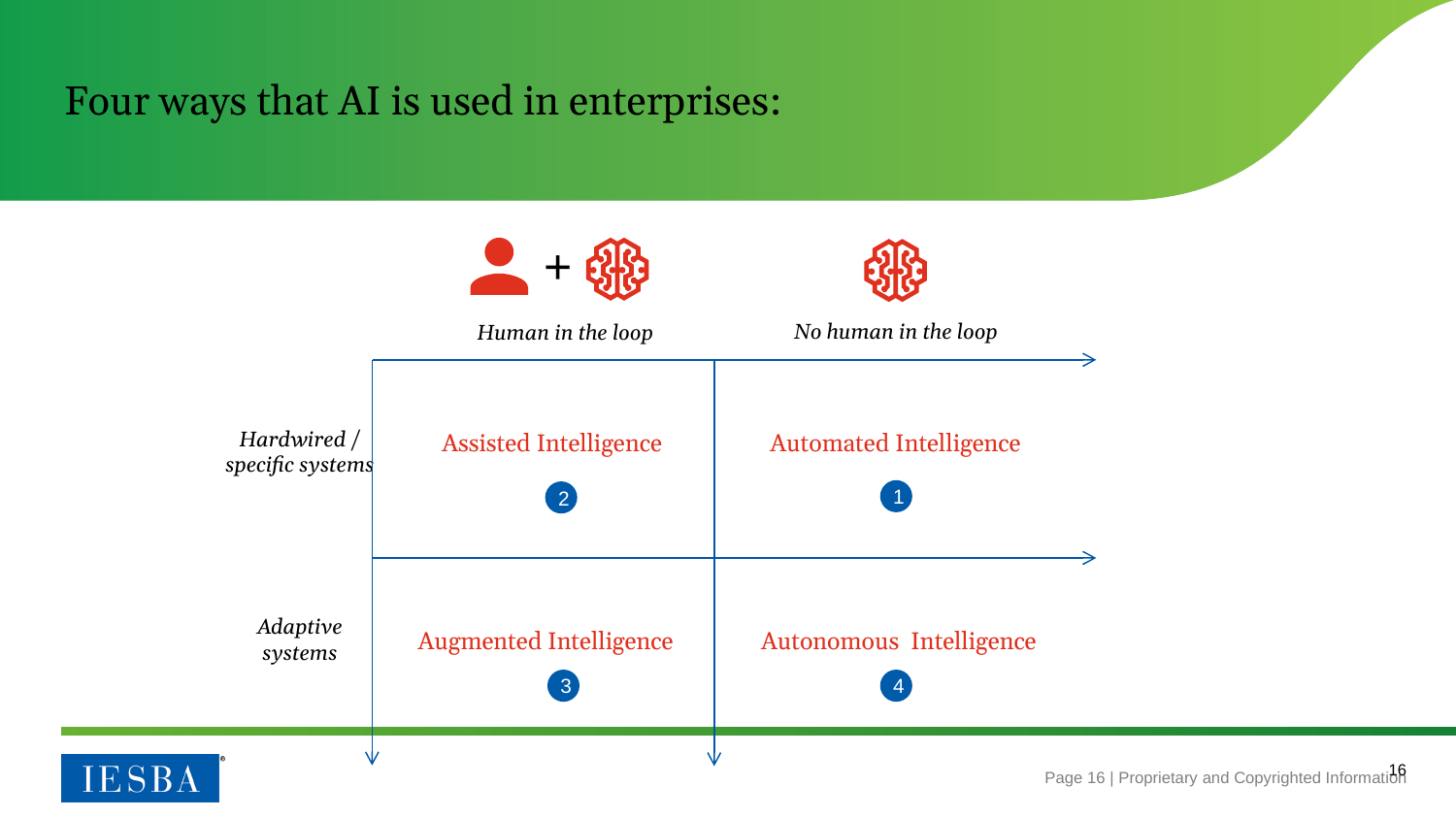

# Four ways that AI is used in enterprises:
+

No human in the loop
Human in the loop
Hardwired / specific systems
Assisted Intelligence
2
Automated Intelligence
1
Adaptive systems
Augmented Intelligence
3
Autonomous  Intelligence
4
16